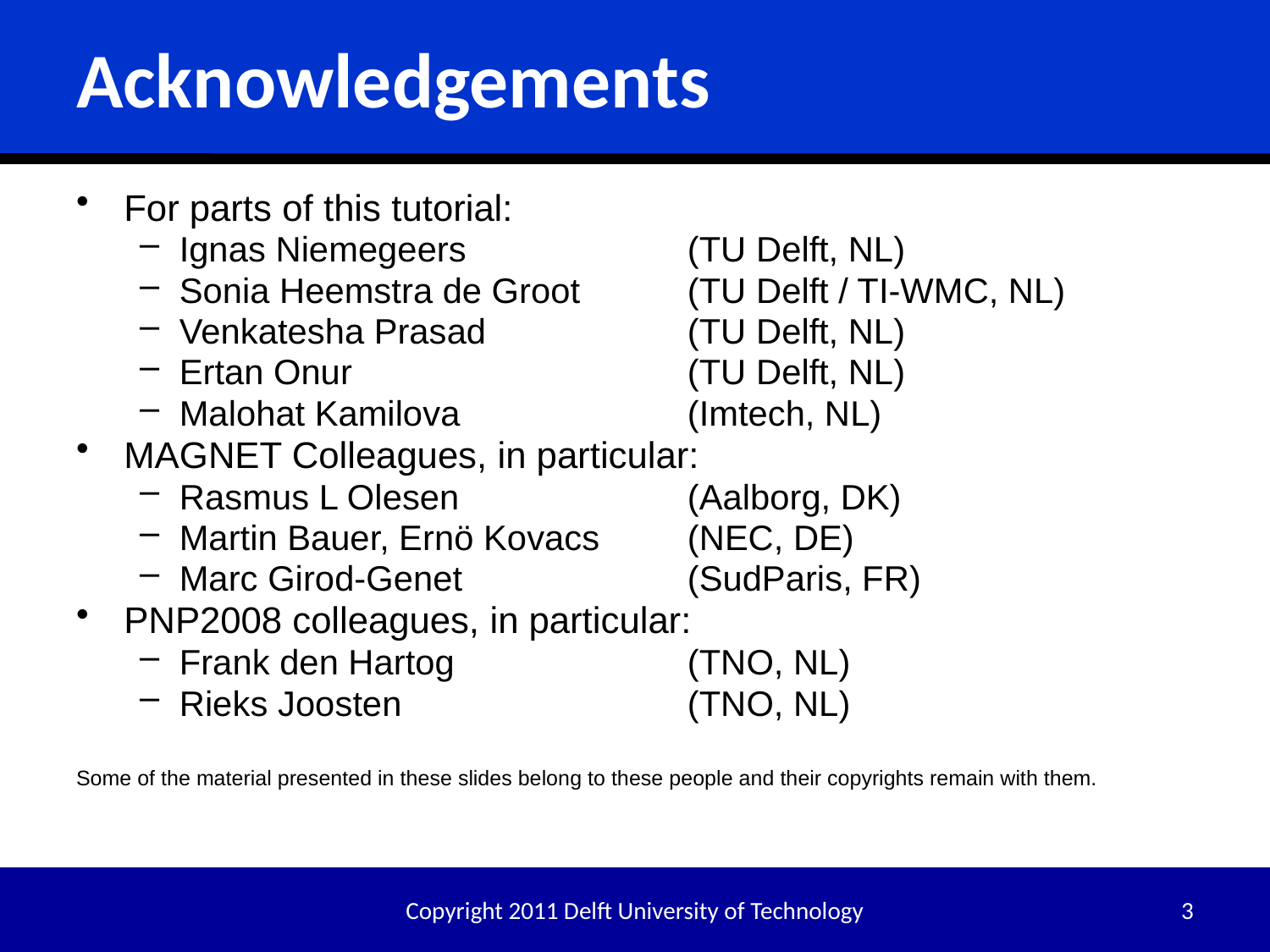

# Acknowledgements
For parts of this tutorial:
Ignas Niemegeers 		(TU Delft, NL)
Sonia Heemstra de Groot 	(TU Delft / TI-WMC, NL)
Venkatesha Prasad 		(TU Delft, NL)
Ertan Onur 			(TU Delft, NL)
Malohat Kamilova 		(Imtech, NL)
MAGNET Colleagues, in particular:
Rasmus L Olesen		(Aalborg, DK)
Martin Bauer, Ernö Kovacs	(NEC, DE)
Marc Girod-Genet 		(SudParis, FR)
PNP2008 colleagues, in particular:
Frank den Hartog 		(TNO, NL)
Rieks Joosten			(TNO, NL)

Some of the material presented in these slides belong to these people and their copyrights remain with them.
Copyright 2011 Delft University of Technology
3